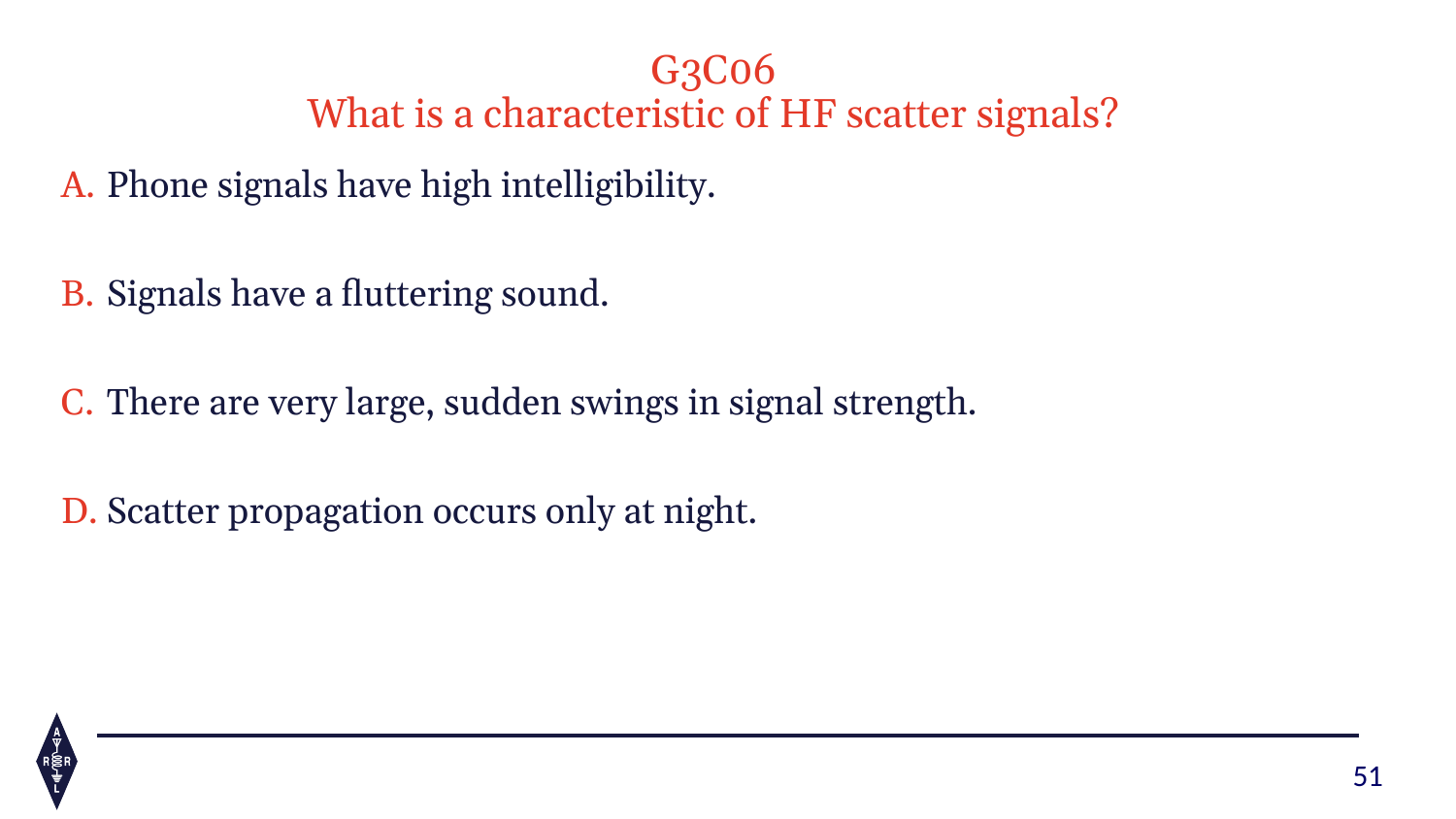

G3C06
What is a characteristic of HF scatter signals?
Phone signals have high intelligibility.

Signals have a fluttering sound.

There are very large, sudden swings in signal strength.

Scatter propagation occurs only at night.
51